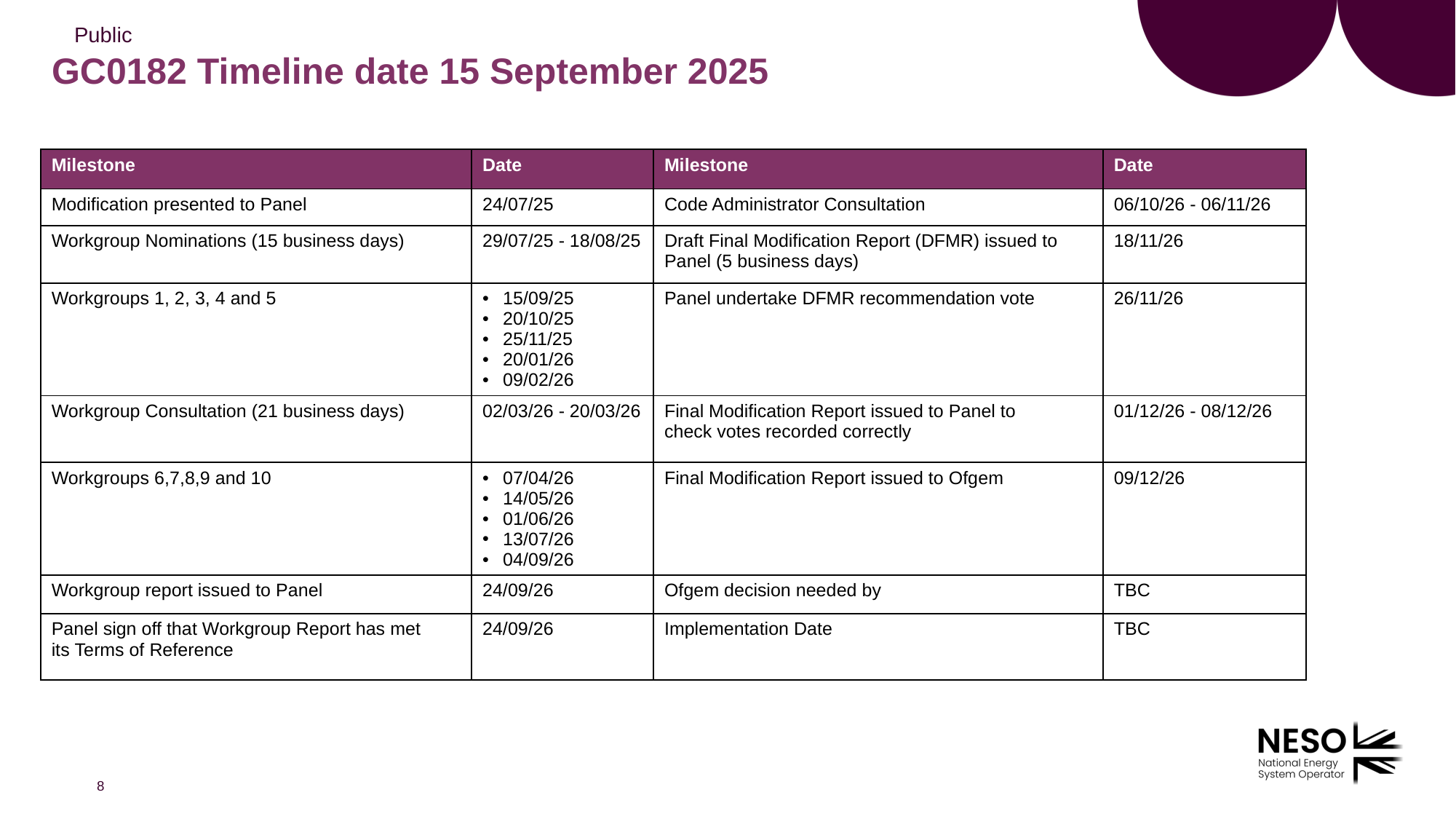

# GC0182 Timeline date 15 September 2025
| Milestone​ | Date​ | Milestone​ | Date​ |
| --- | --- | --- | --- |
| Modification presented to Panel​ | 24/07/25 | Code Administrator Consultation | 06/10/26 - 06/11/26 |
| Workgroup Nominations (15 business days)​ | 29/07/25 - 18/08/25 | Draft Final Modification Report (DFMR) issued to Panel (5 business days)​ | 18/11/26 |
| Workgroups 1, 2, 3, 4 and 5 | 15/09/25 20/10/25 25/11/25 20/01/26 09/02/26 | Panel undertake DFMR recommendation vote ​ | 26/11/26 |
| Workgroup Consultation (21 business days)​ | 02/03/26 - 20/03/26 | Final Modification Report issued to Panel to check votes recorded correctly | 01/12/26 - 08/12/26 |
| Workgroups 6,7,8,9 and 10 | 07/04/26 14/05/26 01/06/26 13/07/26 04/09/26 | Final Modification Report issued to Ofgem ​ | 09/12/26 |
| Workgroup report issued to Panel | 24/09/26 | Ofgem decision needed by | TBC |
| Panel sign off that Workgroup Report has met its Terms of Reference​ | 24/09/26 | Implementation Date ​ | TBC |